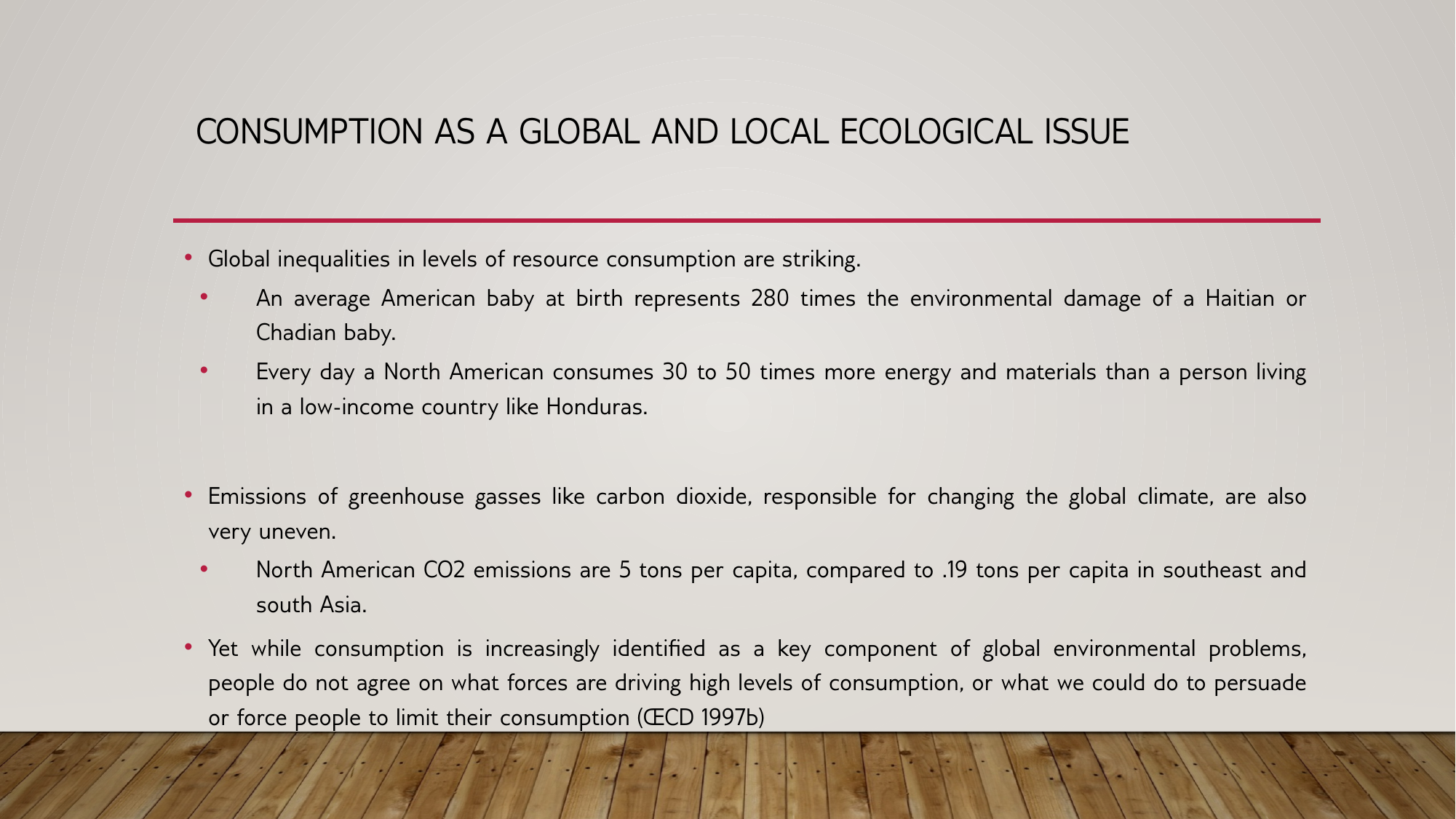

# Consumption as a Global and Local Ecological Issue
Global inequalities in levels of resource consumption are striking.
An average American baby at birth represents 280 times the environmental damage of a Haitian or Chadian baby.
Every day a North American consumes 30 to 50 times more energy and materials than a person living in a low-income country like Honduras.

Emissions of greenhouse gasses like carbon dioxide, responsible for changing the global climate, are also very uneven.
North American CO2 emissions are 5 tons per capita, compared to .19 tons per capita in southeast and south Asia.
Yet while consumption is increasingly identified as a key component of global environmental problems, people do not agree on what forces are driving high levels of consumption, or what we could do to persuade or force people to limit their consumption (OECD 1997b)